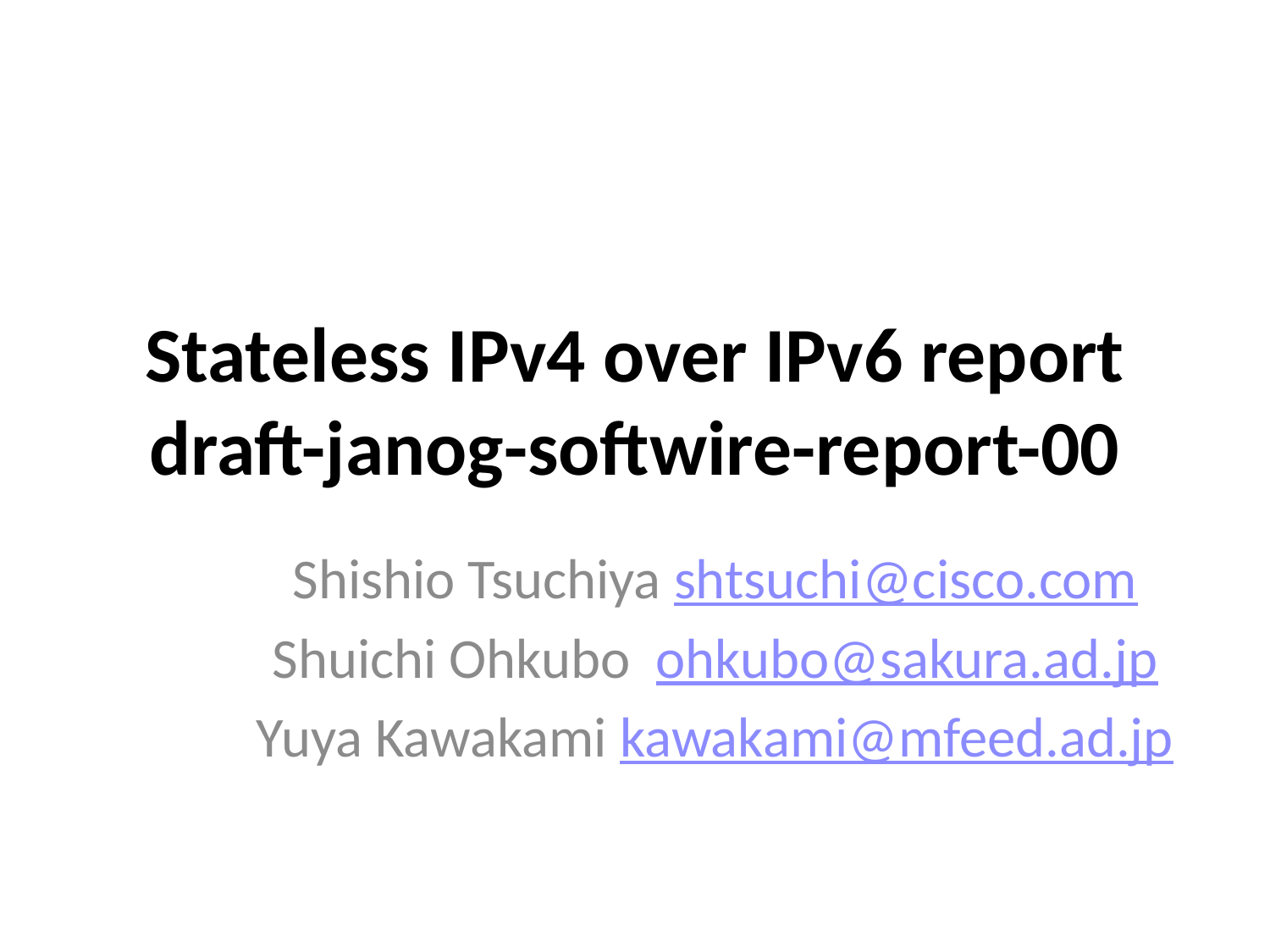

# Stateless IPv4 over IPv6 report draft-janog-softwire-report-00
Shishio Tsuchiya shtsuchi@cisco.com
Shuichi Ohkubo  ohkubo@sakura.ad.jp
Yuya Kawakami kawakami@mfeed.ad.jp